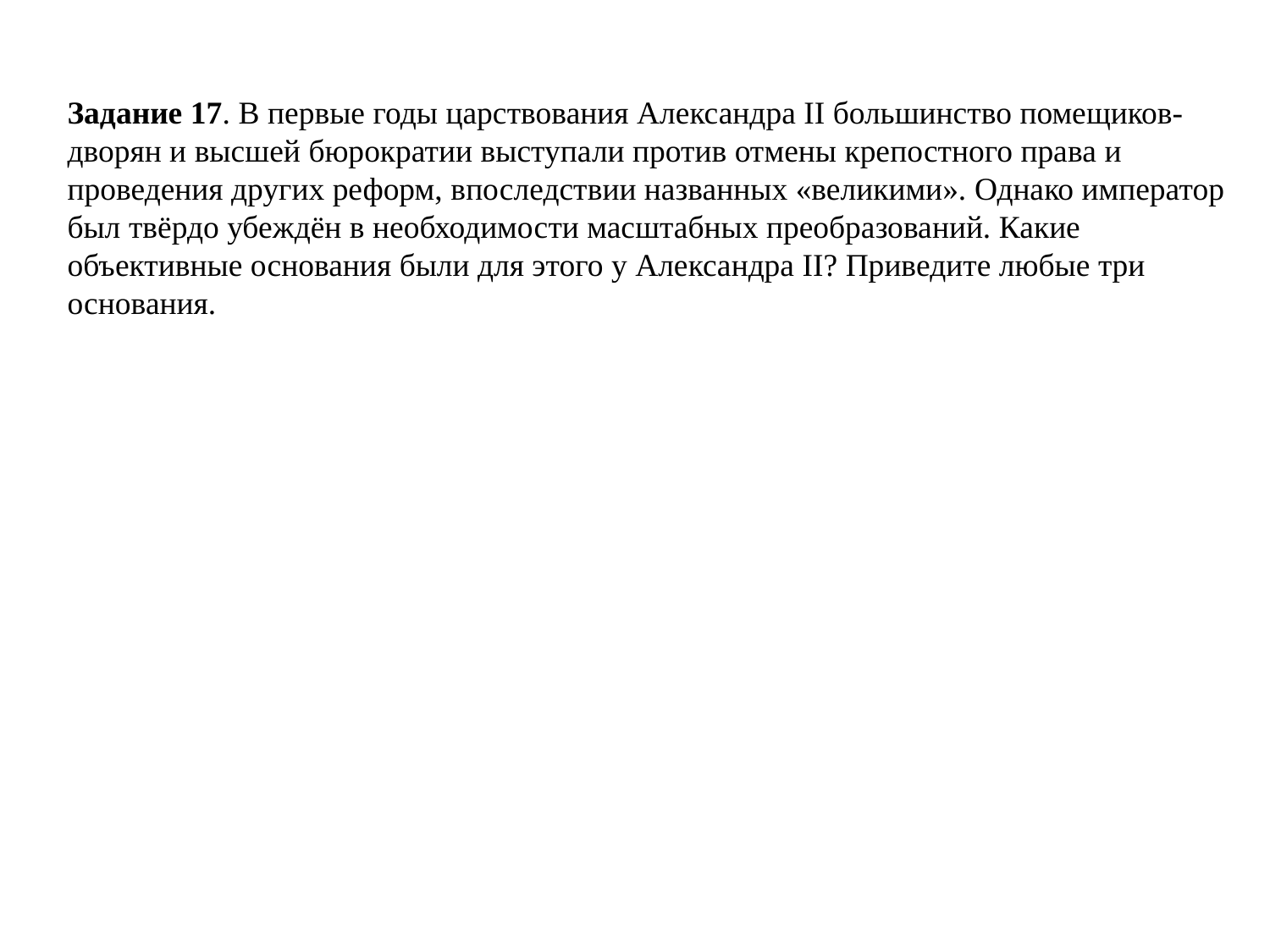

Задание 17. В первые годы царствования Александра II большинство помещиков-дворян и высшей бюрократии выступали против отмены крепостного права и проведения других реформ, впоследствии названных «великими». Однако император был твёрдо убеждён в необходимости масштабных преобразований. Какие объективные основания были для этого у Александра II? Приведите любые три основания.